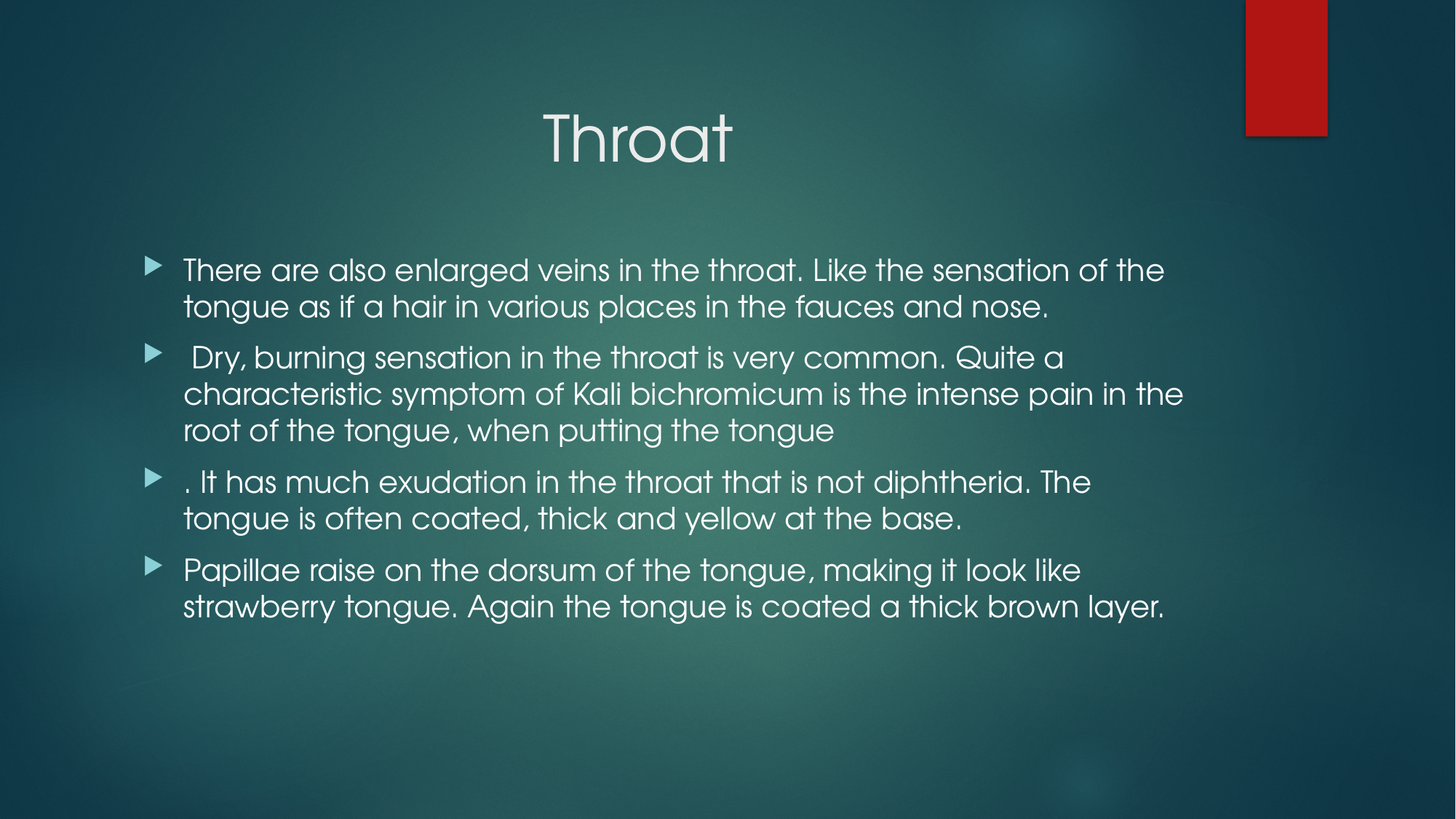

# Throat
There are also enlarged veins in the throat. Like the sensation of the tongue as if a hair in various places in the fauces and nose.
 Dry, burning sensation in the throat is very common. Quite a characteristic symptom of Kali bichromicum is the intense pain in the root of the tongue, when putting the tongue
. It has much exudation in the throat that is not diphtheria. The tongue is often coated, thick and yellow at the base.
Papillae raise on the dorsum of the tongue, making it look like strawberry tongue. Again the tongue is coated a thick brown layer.